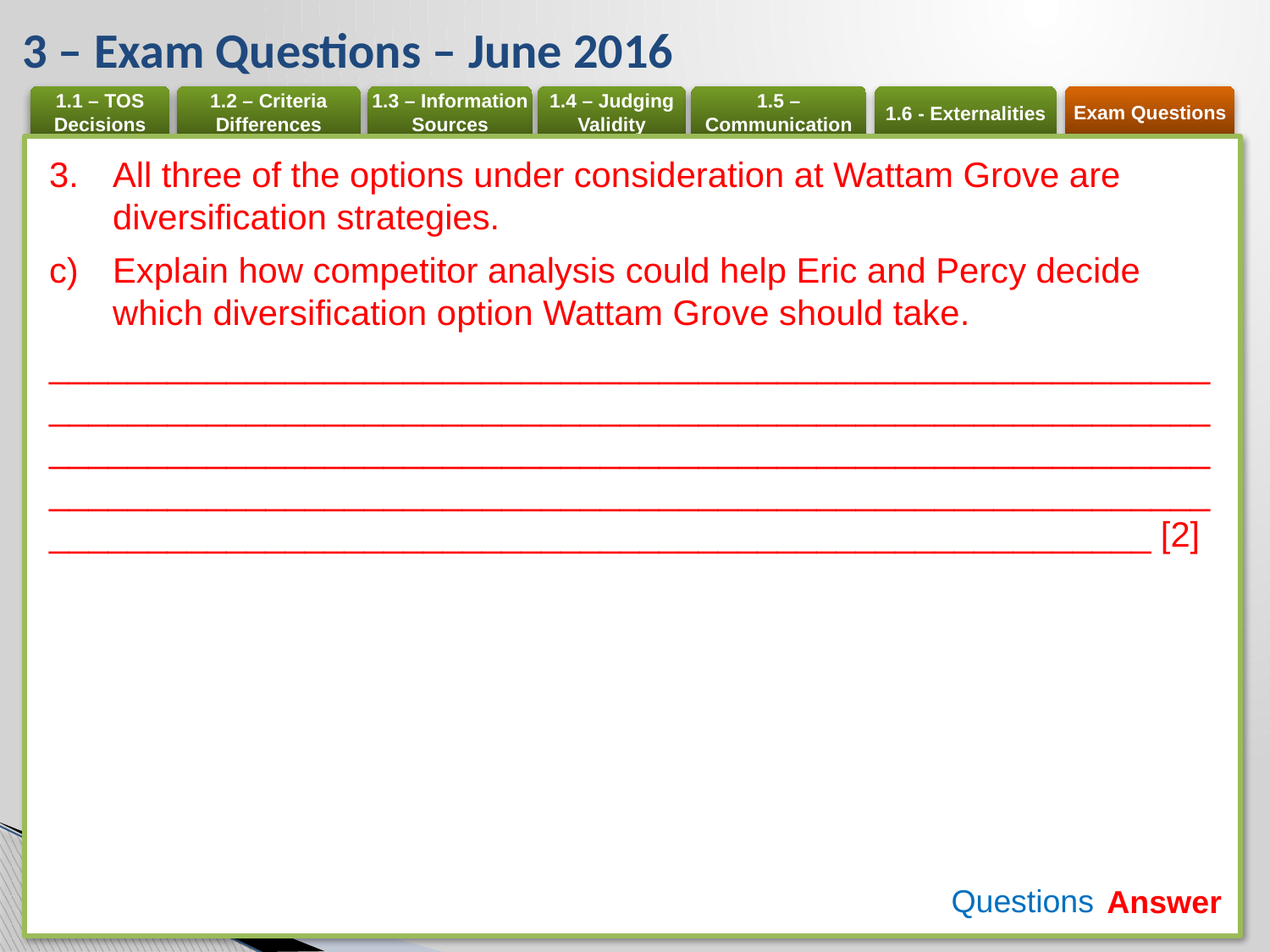

# 3 – Exam Questions – June 2016
All three of the options under consideration at Wattam Grove are diversification strategies.
Explain how competitor analysis could help Eric and Percy decide which diversification option Wattam Grove should take.
____________________________________________________________________________________________________________________________________________________________________________________________________________________________________________________________________________________________________ [2]
Questions
Answer